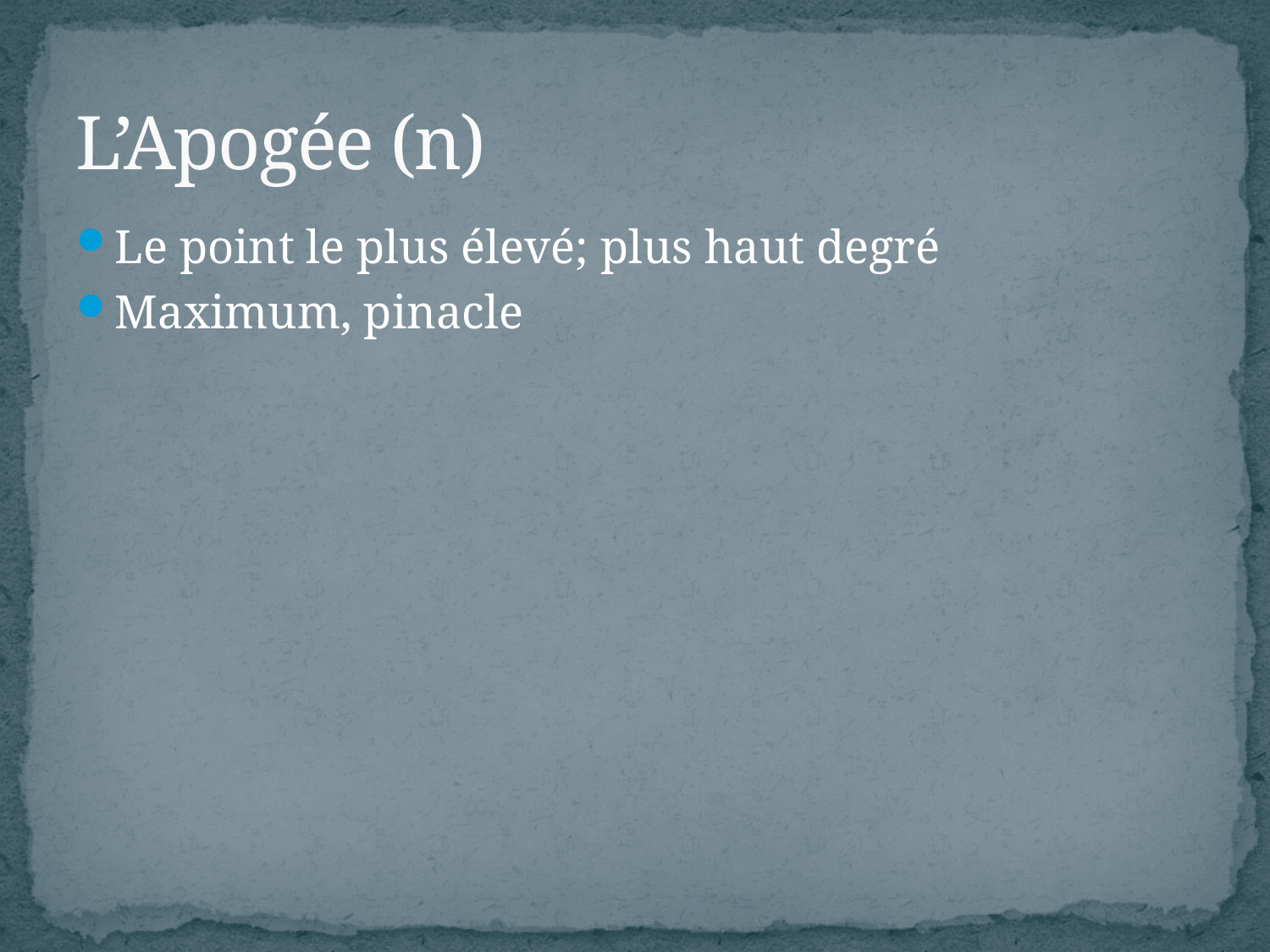

# L’Apogée (n)
Le point le plus élevé; plus haut degré
Maximum, pinacle